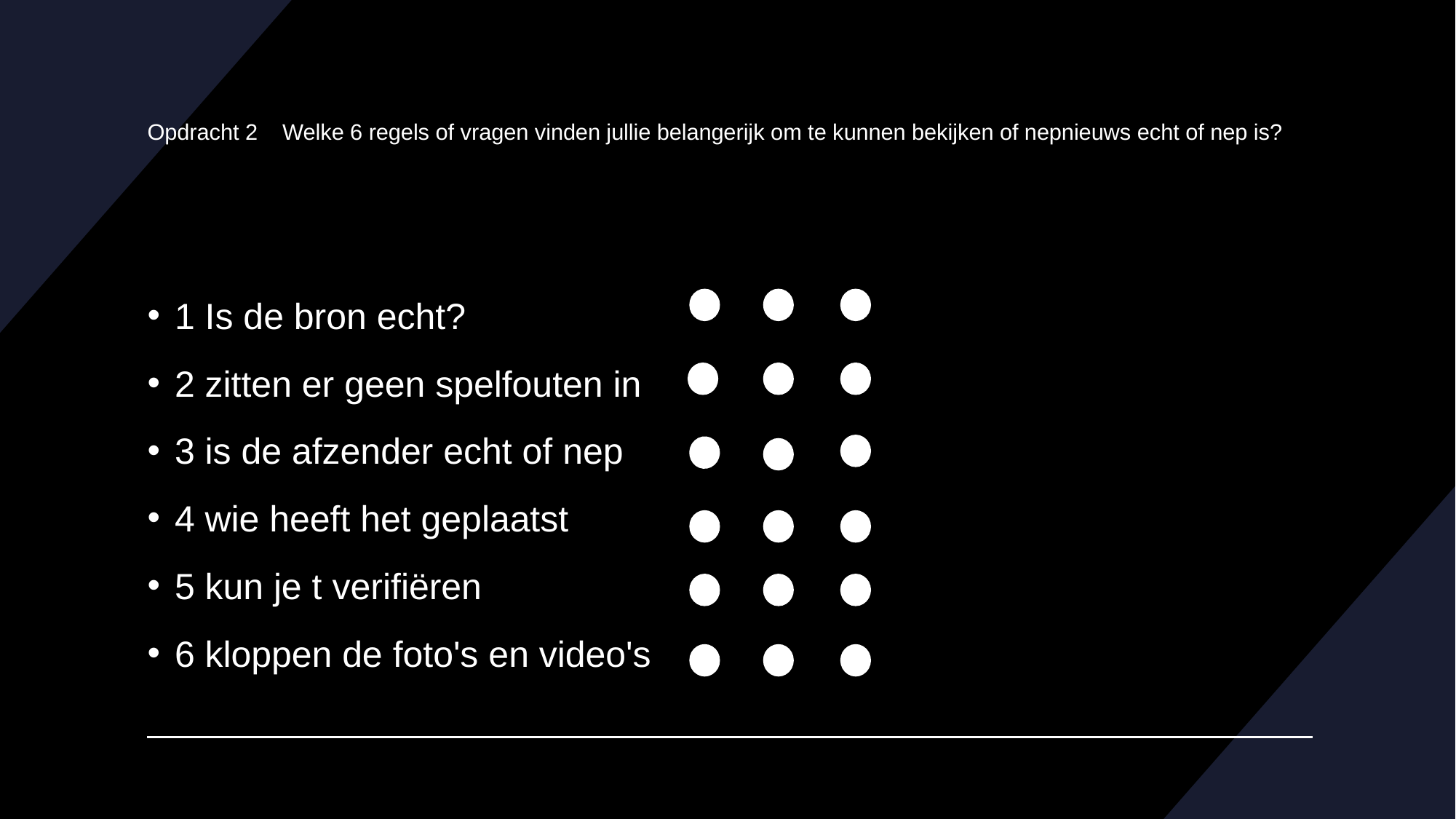

# Opdracht 2    Welke 6 regels of vragen vinden jullie belangerijk om te kunnen bekijken of nepnieuws echt of nep is?
1 Is de bron echt?
2 zitten er geen spelfouten in
3 is de afzender echt of nep
4 wie heeft het geplaatst
5 kun je t verifiëren
6 kloppen de foto's en video's